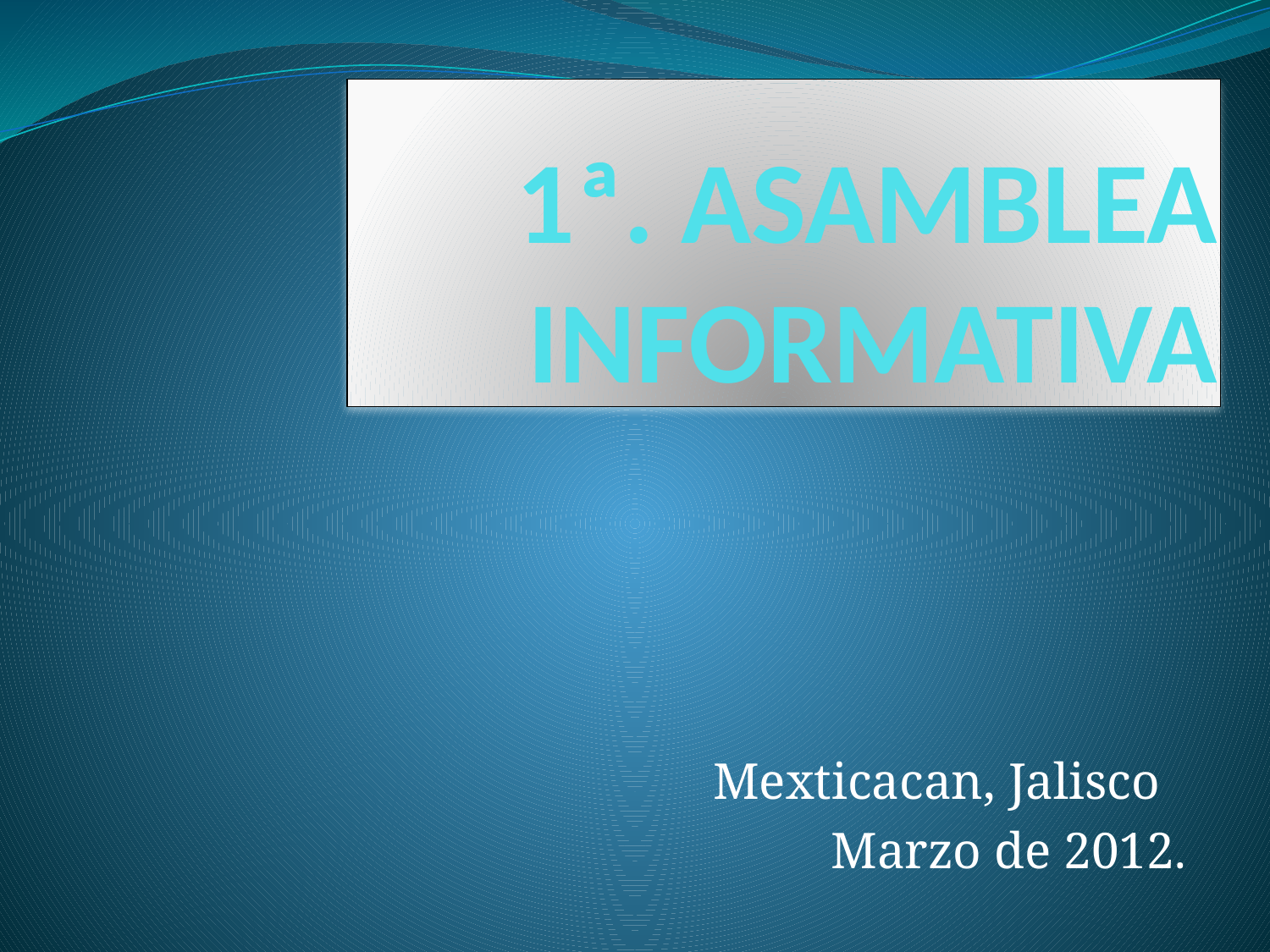

# 1ª. ASAMBLEA INFORMATIVA
Mexticacan, Jalisco
Marzo de 2012.